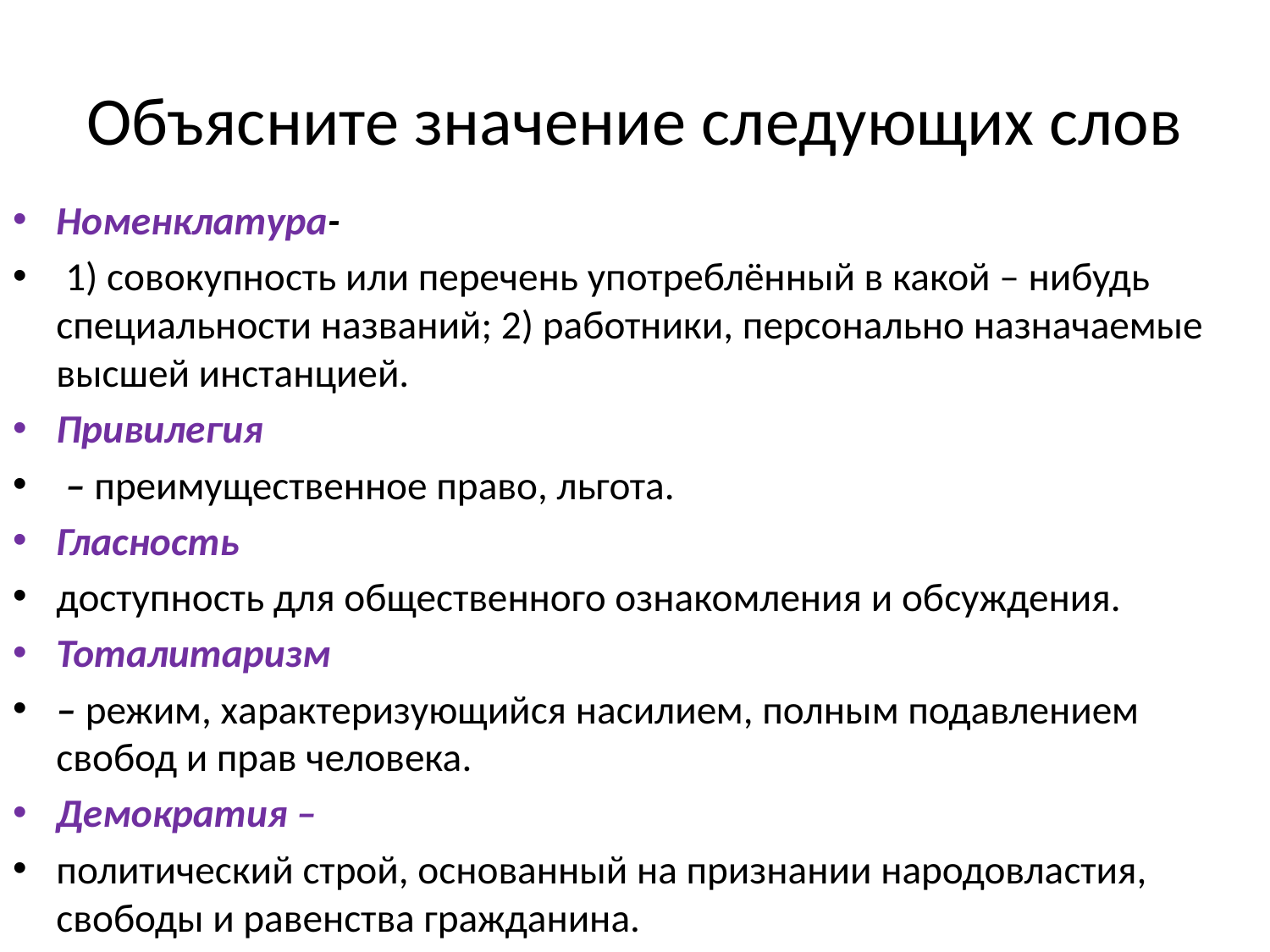

# Объясните значение следующих слов
Номенклатура-
 1) совокупность или перечень употреблённый в какой – нибудь специальности названий; 2) работники, персонально назначаемые высшей инстанцией.
Привилегия
 – преимущественное право, льгота.
Гласность
доступность для общественного ознакомления и обсуждения.
Тоталитаризм
– режим, характеризующийся насилием, полным подавлением свобод и прав человека.
Демократия –
политический строй, основанный на признании народовластия, свободы и равенства гражданина.